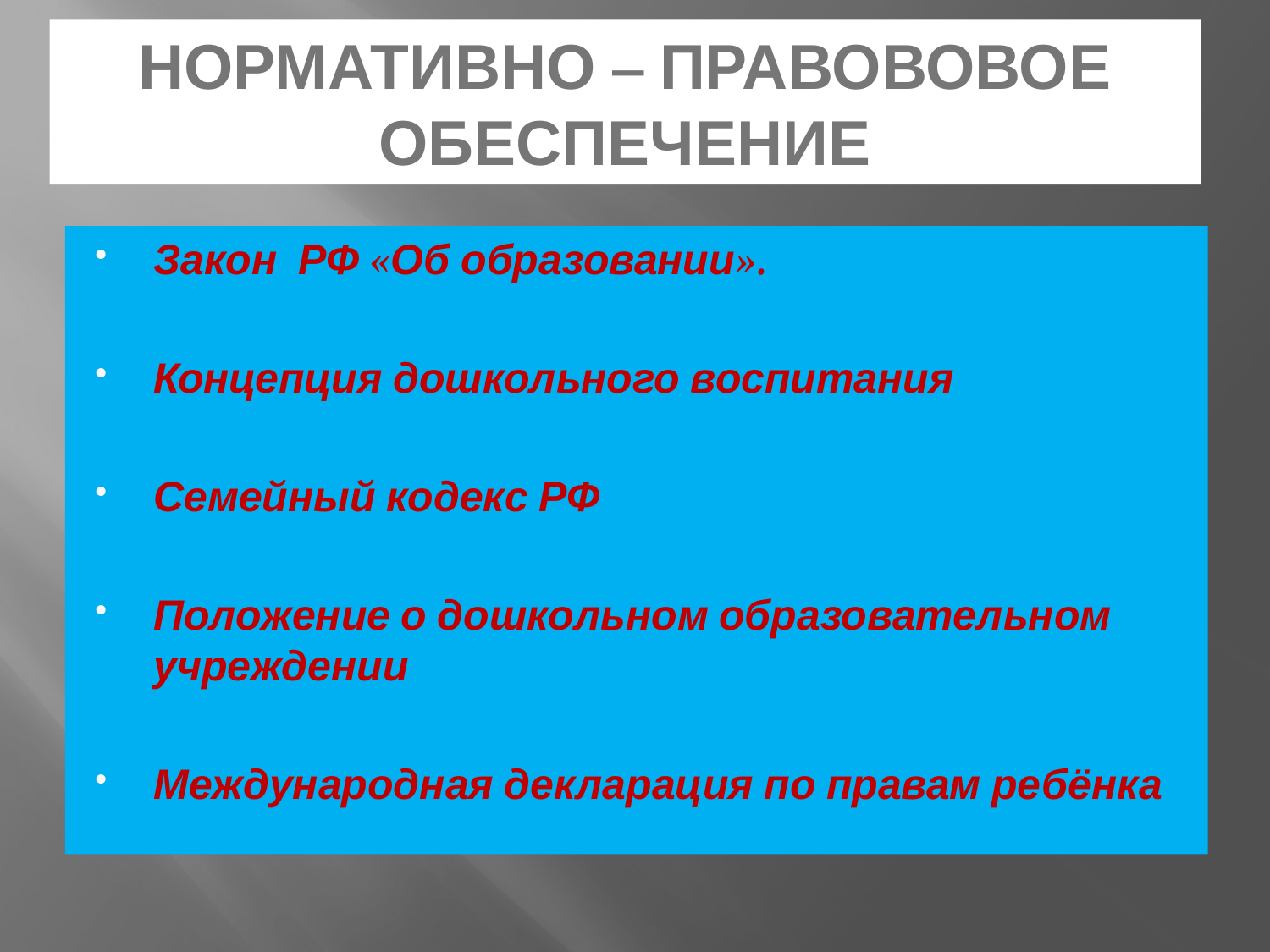

НОРМАТИВНО – ПРАВОВОВОЕ ОБЕСПЕЧЕНИЕ
Закон  РФ «Об образовании».

Концепция дошкольного воспитания

Семейный кодекс РФ

Положение о дошкольном образовательном учреждении

Международная декларация по правам ребёнка